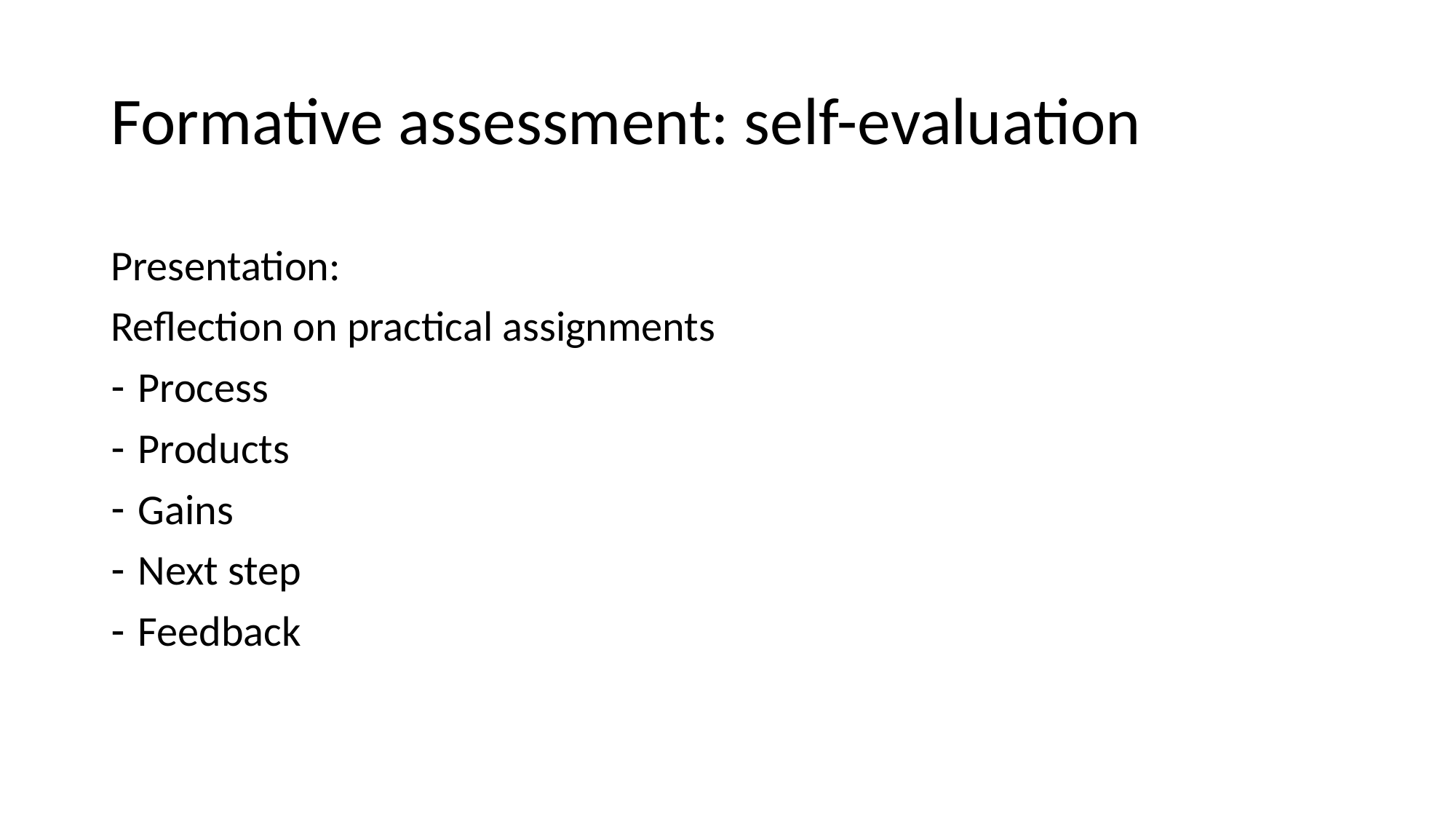

# Formative assessment: self-evaluation

Presentation:
Reflection on practical assignments
Process
Products
Gains
Next step
Feedback